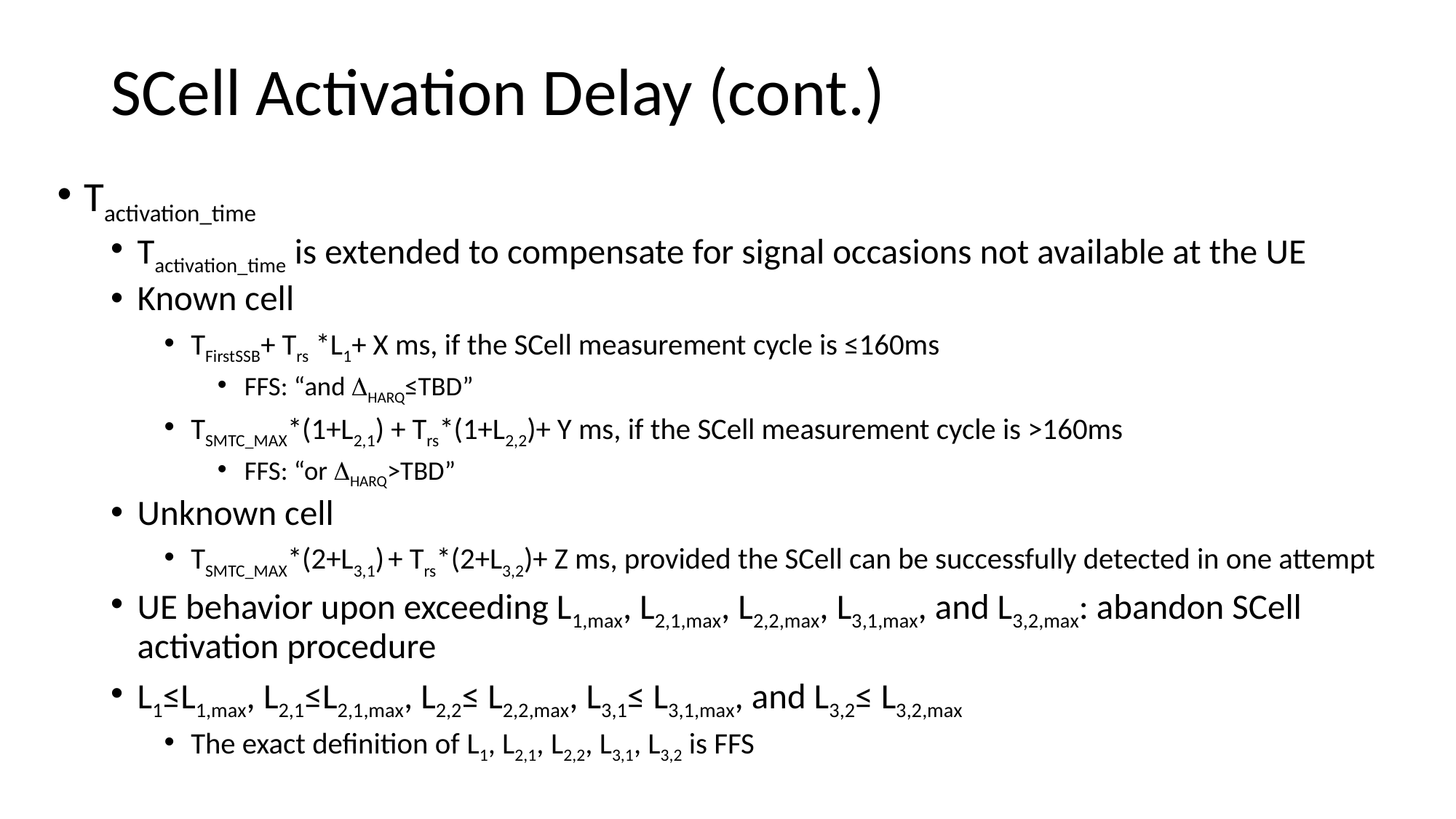

# SCell Activation Delay (cont.)
Tactivation_time
Tactivation_time is extended to compensate for signal occasions not available at the UE
Known cell
TFirstSSB+ Trs *L1+ X ms, if the SCell measurement cycle is ≤160ms
FFS: “and ΔHARQ≤TBD”
TSMTC_MAX*(1+L2,1) + Trs*(1+L2,2)+ Y ms, if the SCell measurement cycle is >160ms
FFS: “or ΔHARQ>TBD”
Unknown cell
TSMTC_MAX*(2+L3,1) + Trs*(2+L3,2)+ Z ms, provided the SCell can be successfully detected in one attempt
UE behavior upon exceeding L1,max, L2,1,max, L2,2,max, L3,1,max, and L3,2,max: abandon SCell activation procedure
L1≤L1,max, L2,1≤L2,1,max, L2,2≤ L2,2,max, L3,1≤ L3,1,max, and L3,2≤ L3,2,max
The exact definition of L1, L2,1, L2,2, L3,1, L3,2 is FFS